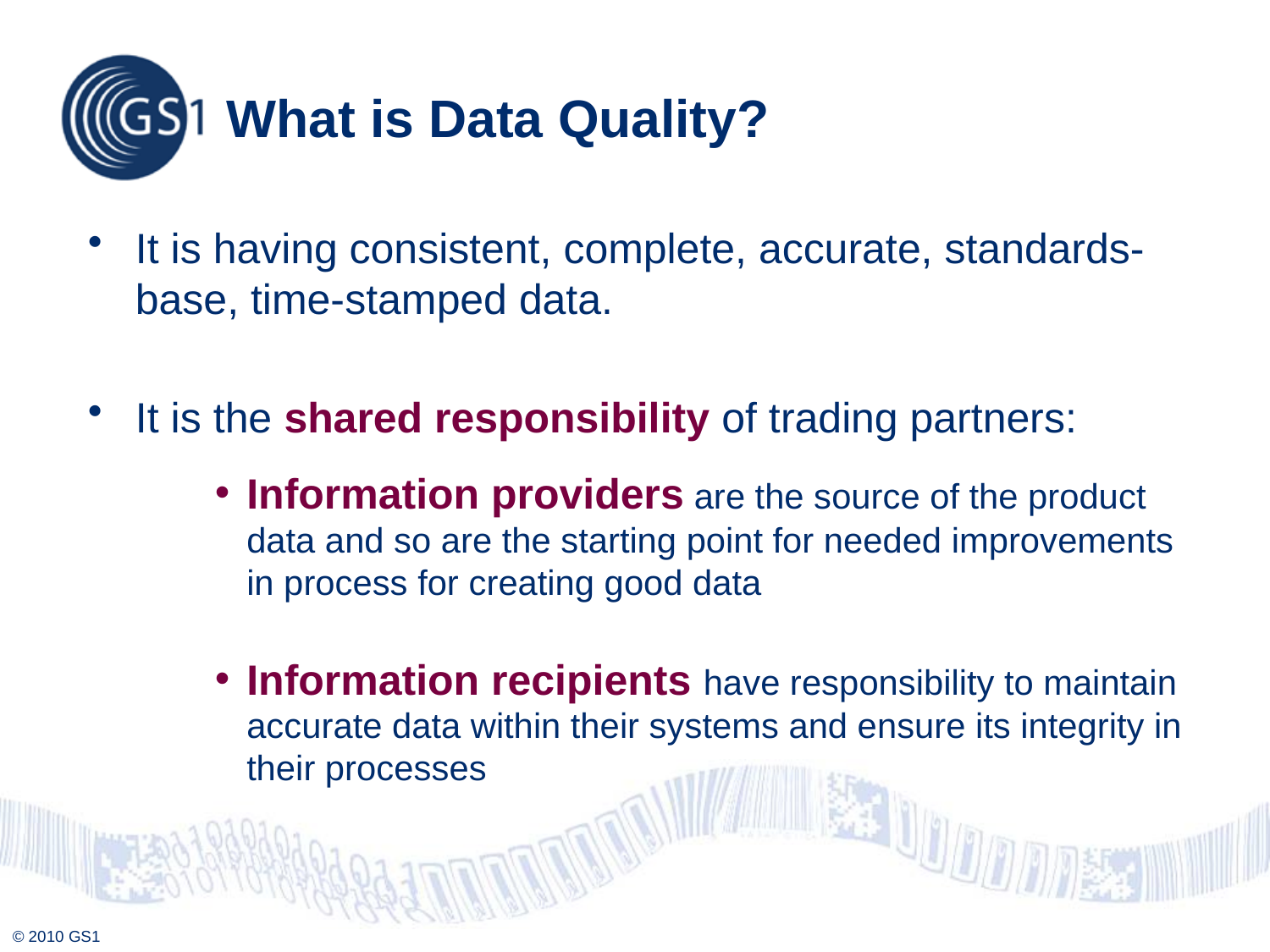

# What is Data Quality?
It is having consistent, complete, accurate, standards-base, time-stamped data.

It is the shared responsibility of trading partners:

Information providers are the source of the product data and so are the starting point for needed improvements in process for creating good data

Information recipients have responsibility to maintain accurate data within their systems and ensure its integrity in their processes